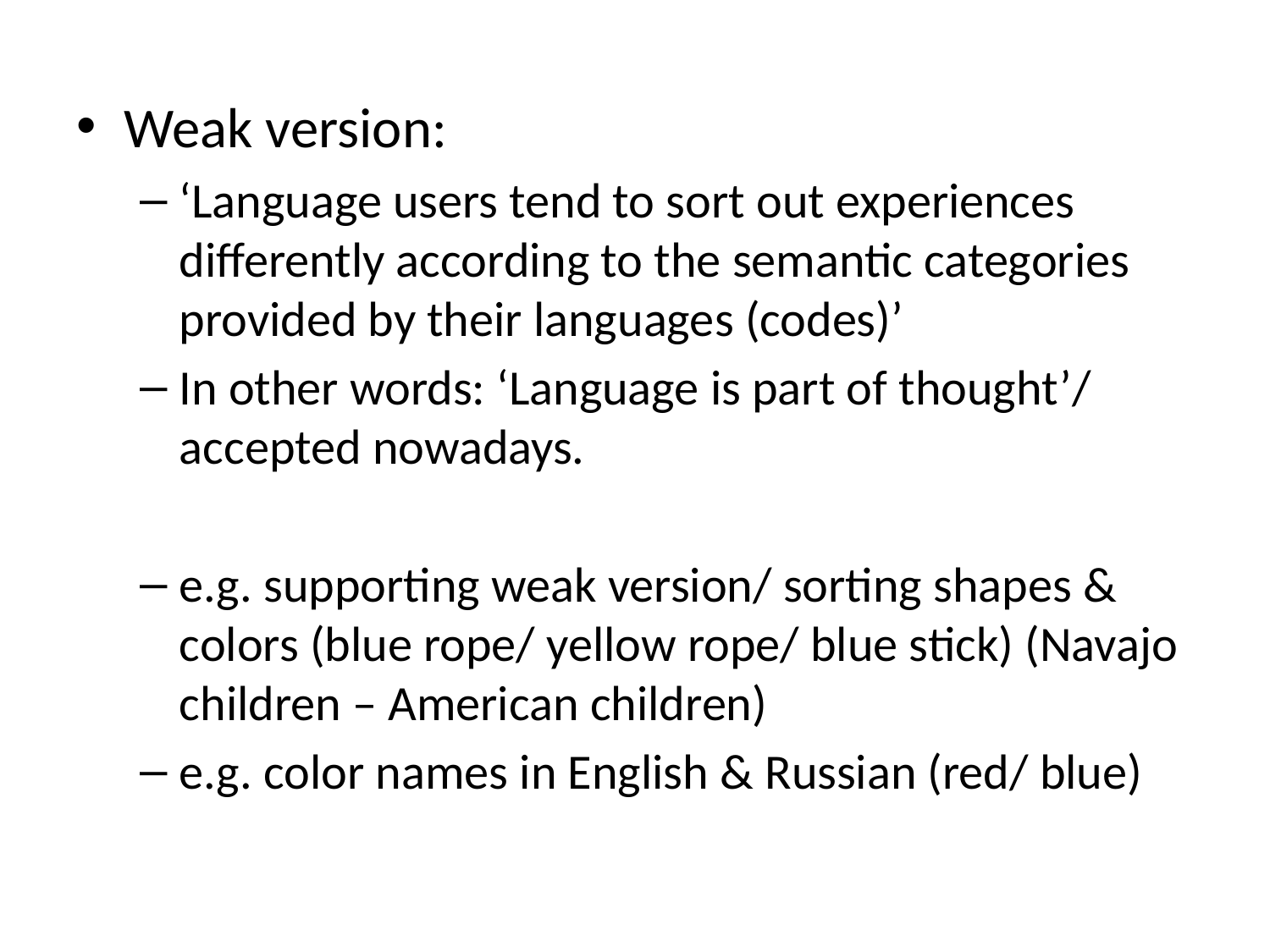

Weak version:
‘Language users tend to sort out experiences differently according to the semantic categories provided by their languages (codes)’
In other words: ‘Language is part of thought’/ accepted nowadays.

e.g. supporting weak version/ sorting shapes & colors (blue rope/ yellow rope/ blue stick) (Navajo children – American children)
e.g. color names in English & Russian (red/ blue)